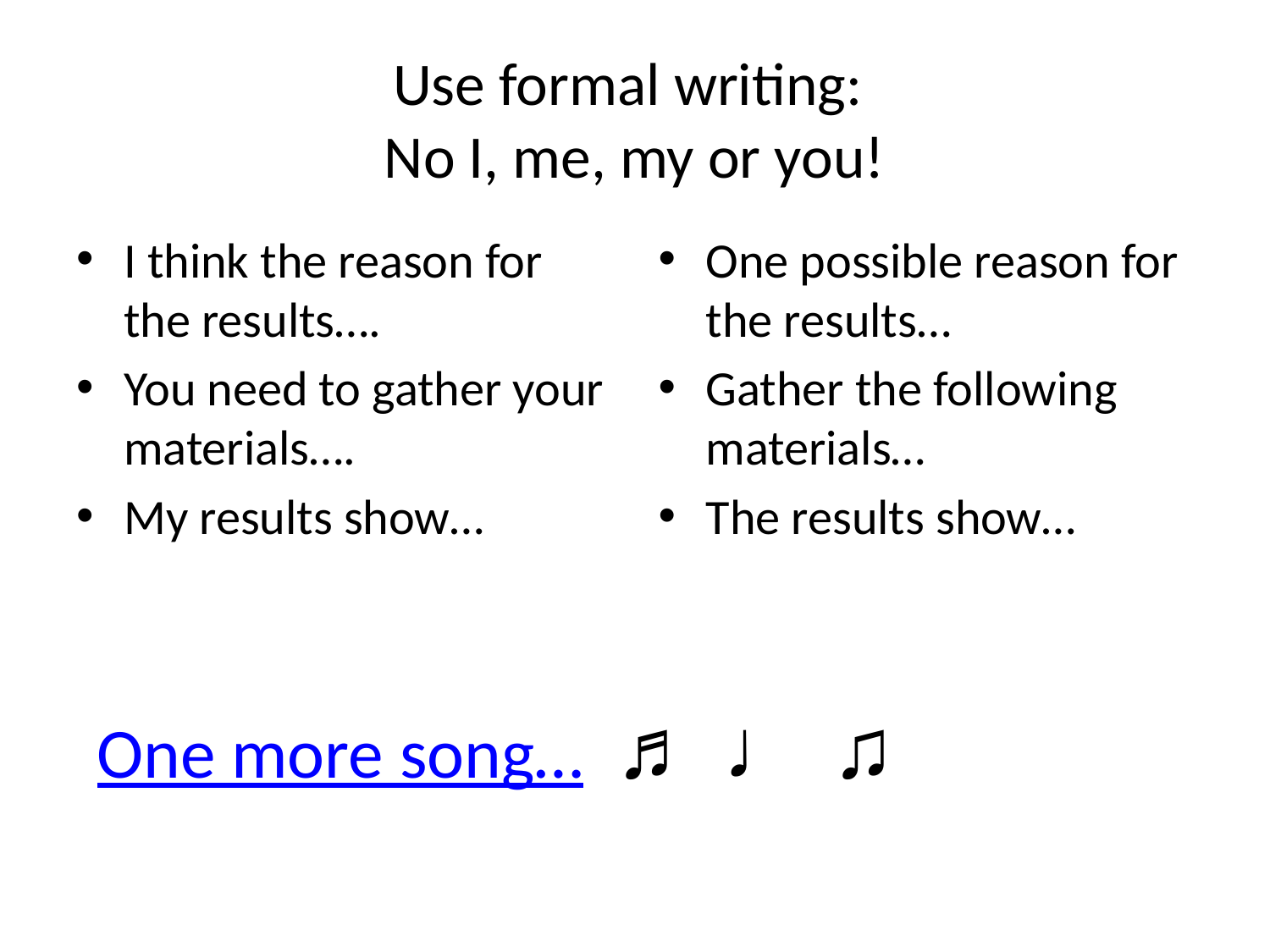

# Use formal writing: No I, me, my or you!
I think the reason for the results….
You need to gather your materials….
My results show…
One possible reason for the results…
Gather the following materials…
The results show…
One more song…  ♬ ♩ ♫